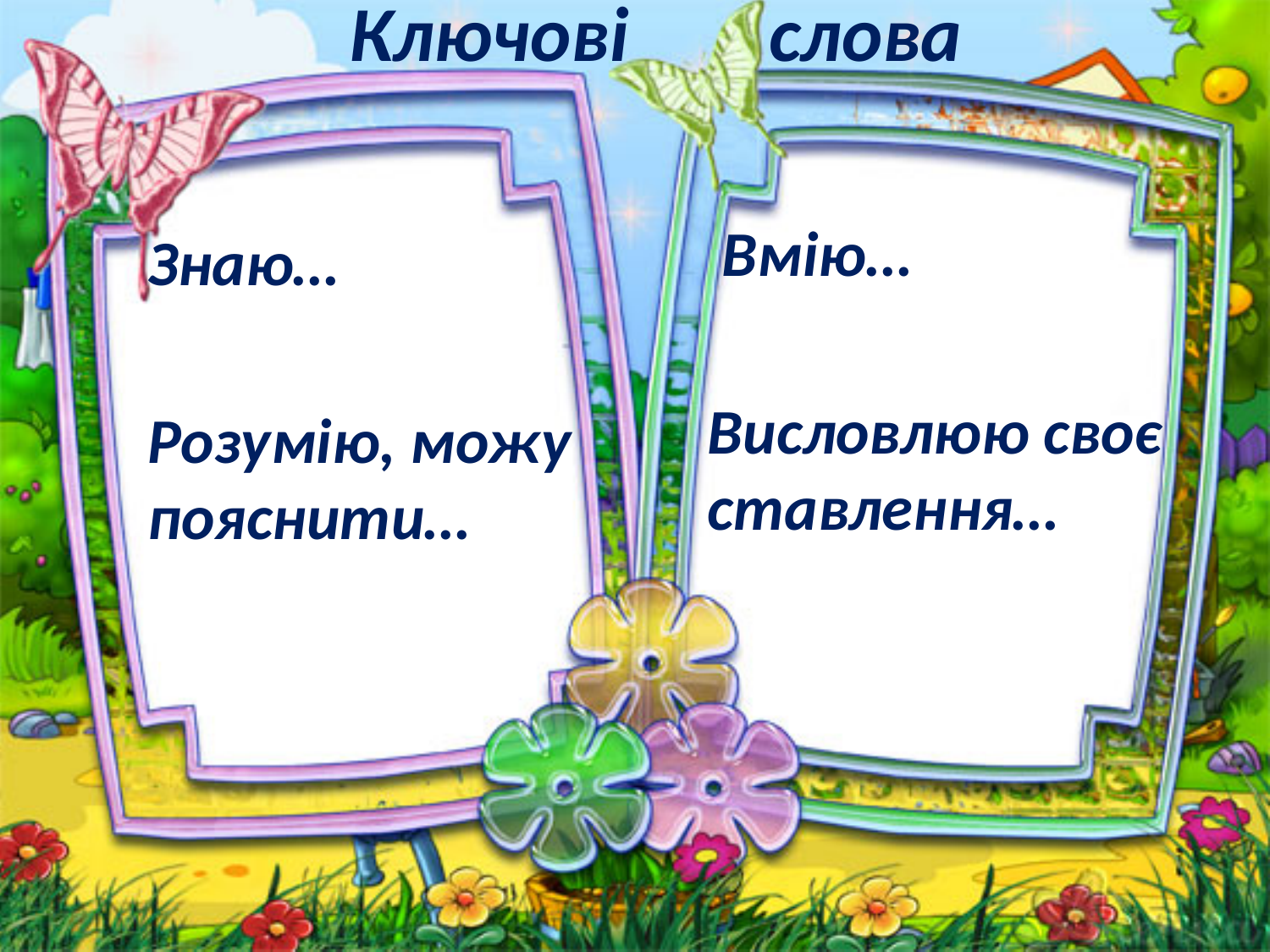

# Ключові        слова
 Вмію…

Висловлюю своє ставлення…
Знаю…

Розумію, можу пояснити…